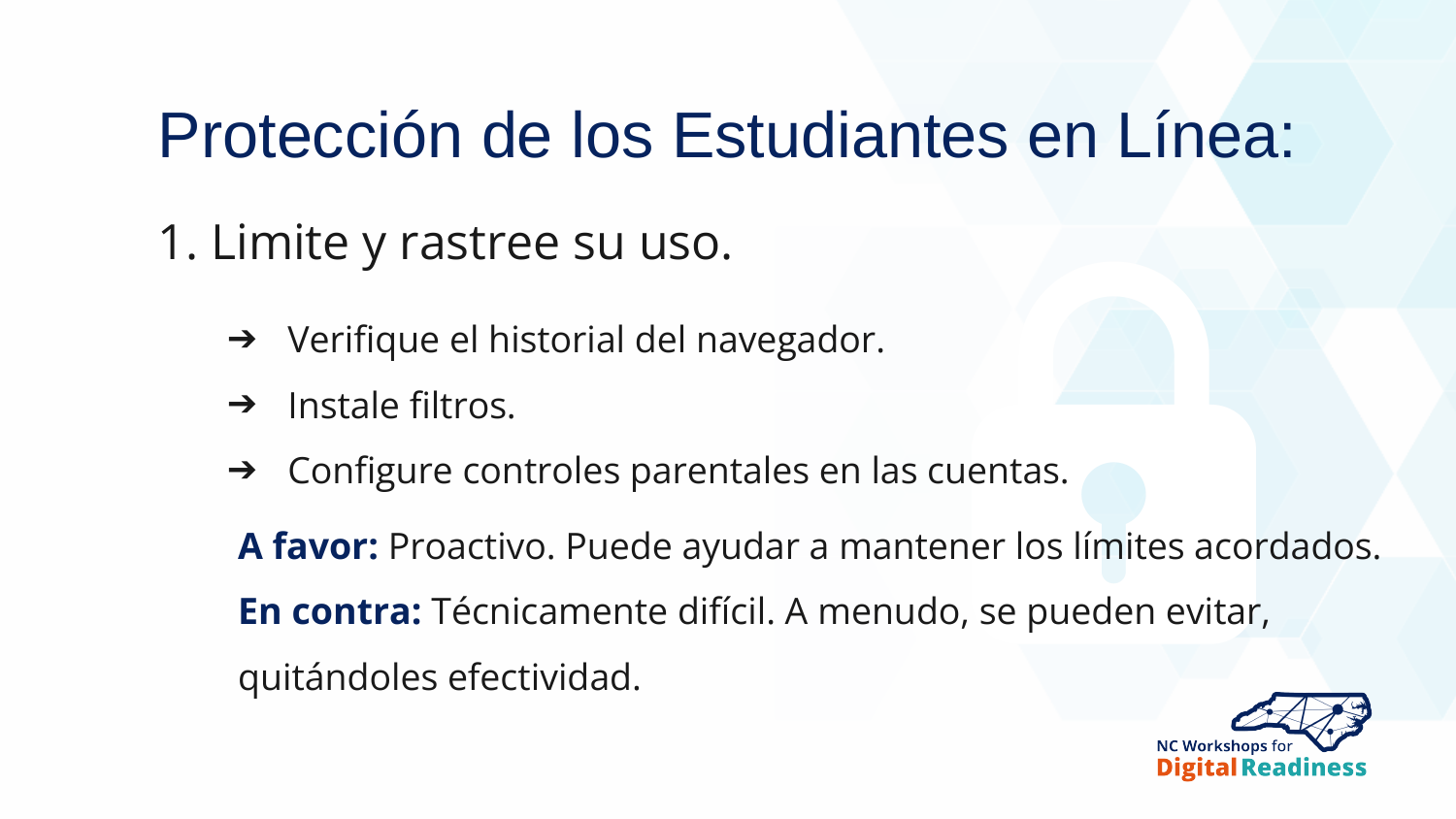

Protección de los Estudiantes en Línea:
1. Limite y rastree su uso.
Verifique el historial del navegador.
Instale filtros.
Configure controles parentales en las cuentas.
A favor: Proactivo. Puede ayudar a mantener los límites acordados.
En contra: Técnicamente difícil. A menudo, se pueden evitar, quitándoles efectividad.